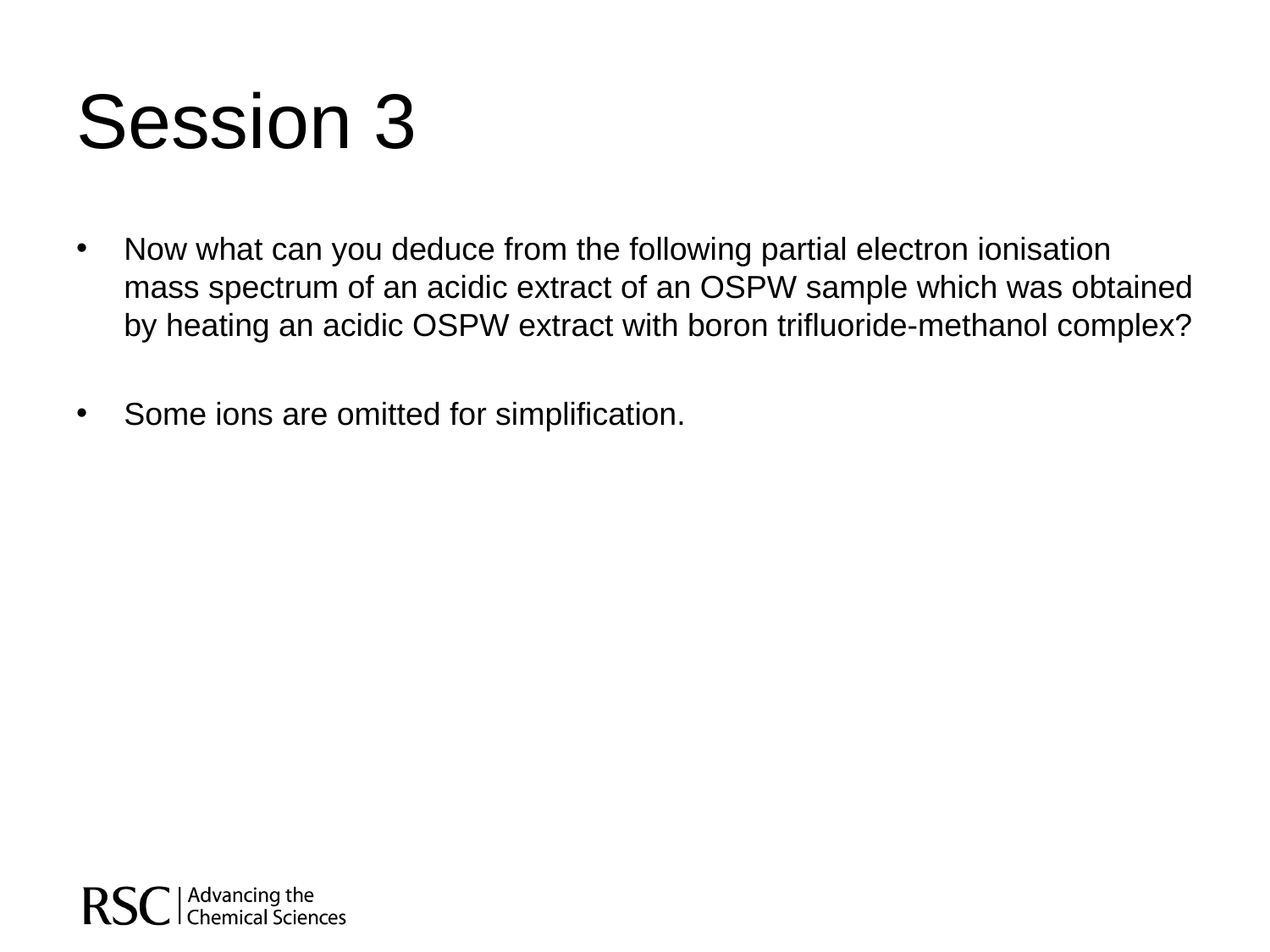

# Session 3
Now what can you deduce from the following partial electron ionisation mass spectrum of an acidic extract of an OSPW sample which was obtained by heating an acidic OSPW extract with boron trifluoride-methanol complex?

Some ions are omitted for simplification.